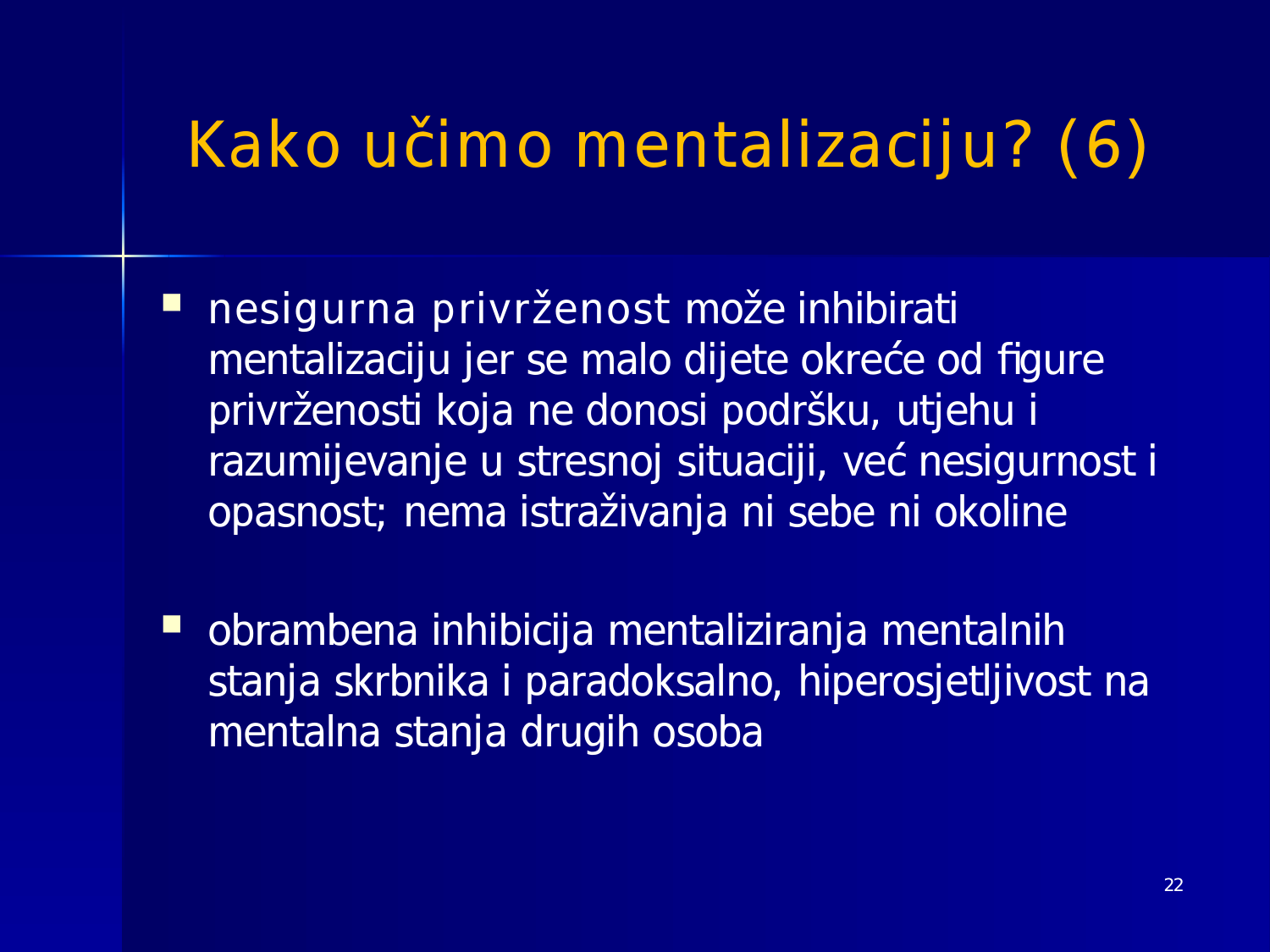

# Kako učimo mentalizaciju? (6)
nesigurna privrženost može inhibirati mentalizaciju jer se malo dijete okreće od figure privrženosti koja ne donosi podršku, utjehu i razumijevanje u stresnoj situaciji, već nesigurnost i opasnost; nema istraživanja ni sebe ni okoline

obrambena inhibicija mentaliziranja mentalnih stanja skrbnika i paradoksalno, hiperosjetljivost na mentalna stanja drugih osoba
22